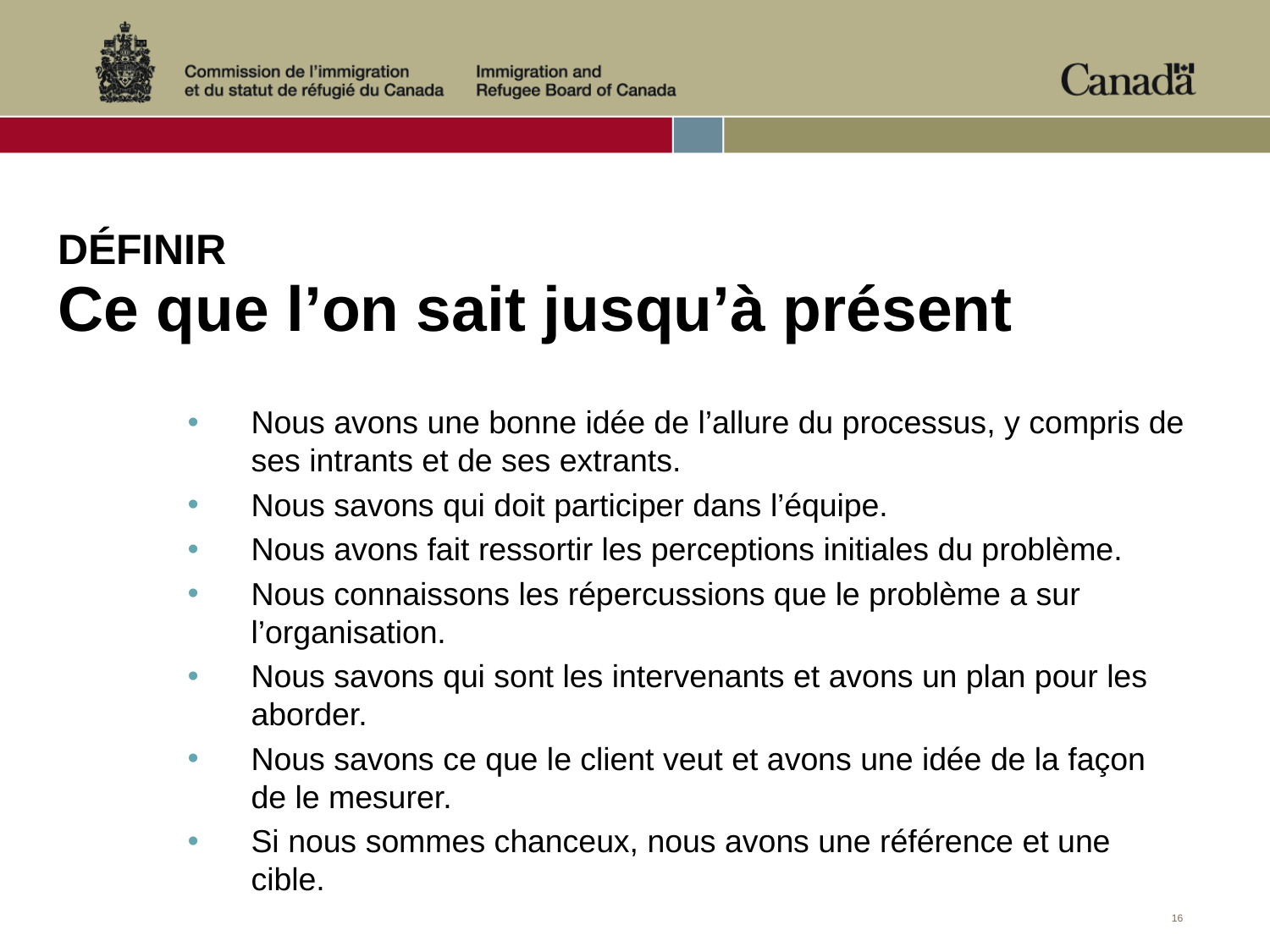

# DÉFINIR Ce que l’on sait jusqu’à présent
Nous avons une bonne idée de l’allure du processus, y compris de ses intrants et de ses extrants.
Nous savons qui doit participer dans l’équipe.
Nous avons fait ressortir les perceptions initiales du problème.
Nous connaissons les répercussions que le problème a sur l’organisation.
Nous savons qui sont les intervenants et avons un plan pour les aborder.
Nous savons ce que le client veut et avons une idée de la façon de le mesurer.
Si nous sommes chanceux, nous avons une référence et une cible.

16